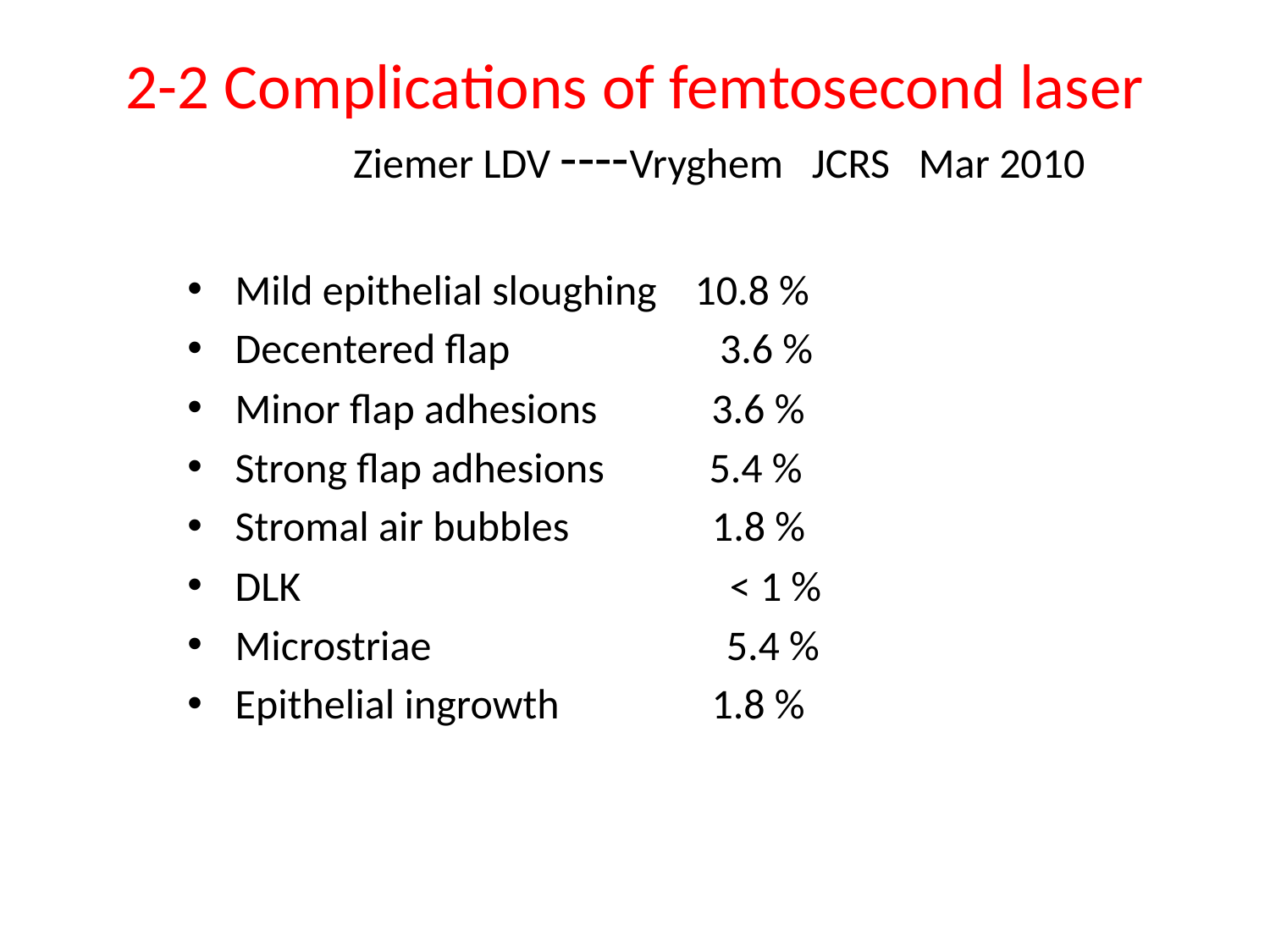

# 2-2 Complications of femtosecond laser Ziemer LDV ----Vryghem   JCRS   Mar 2010
Mild epithelial sloughing    10.8 %
Decentered flap                      3.6 %
Minor flap adhesions            3.6 %
Strong flap adhesions           5.4 %
Stromal air bubbles               1.8 %
DLK                                             < 1 %
Microstriae                               5.4 %
Epithelial ingrowth                1.8 %